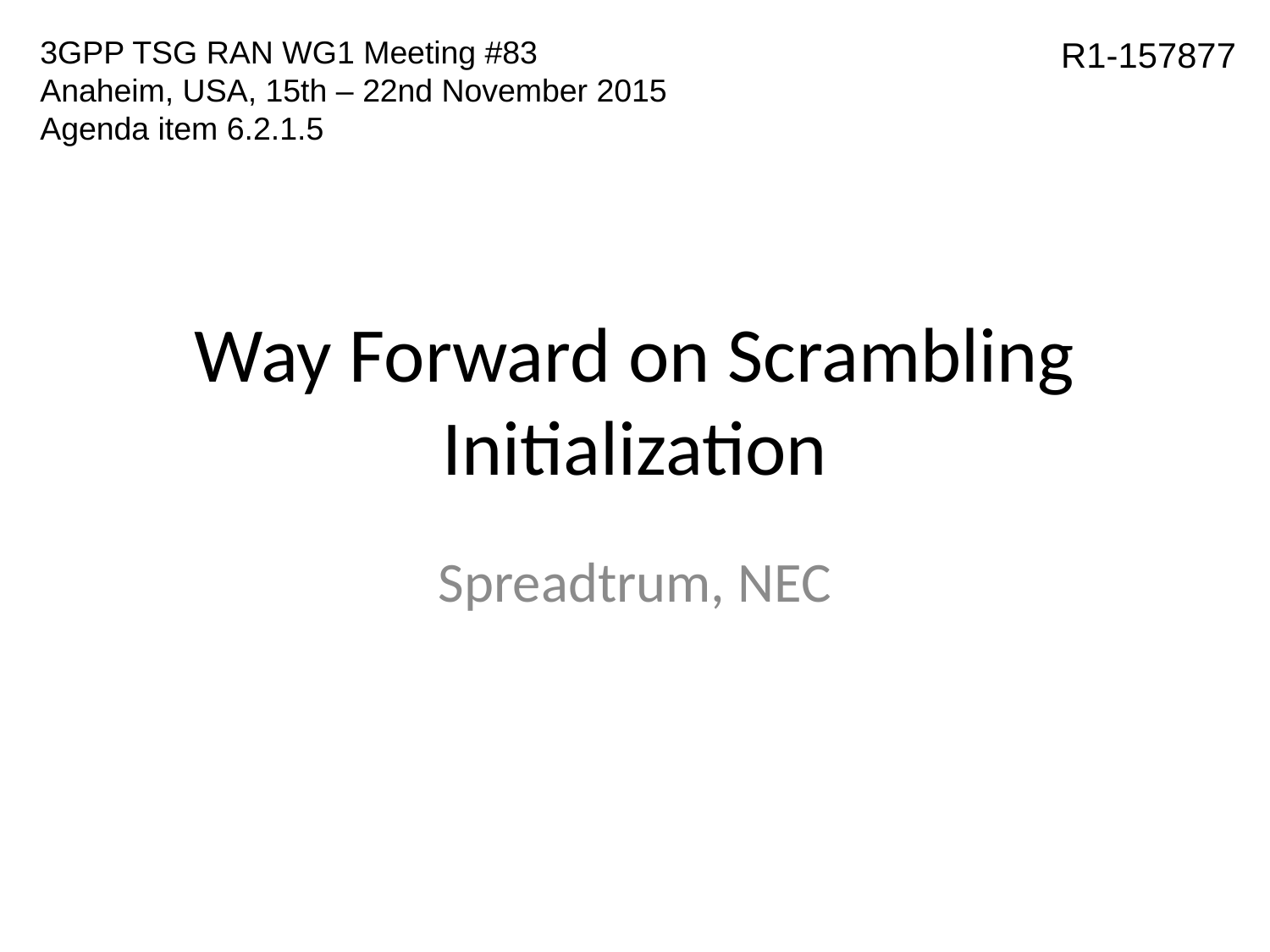

3GPP TSG RAN WG1 Meeting #83
Anaheim, USA, 15th – 22nd November 2015
Agenda item 6.2.1.5
R1-157877
# Way Forward on Scrambling Initialization
Spreadtrum, NEC